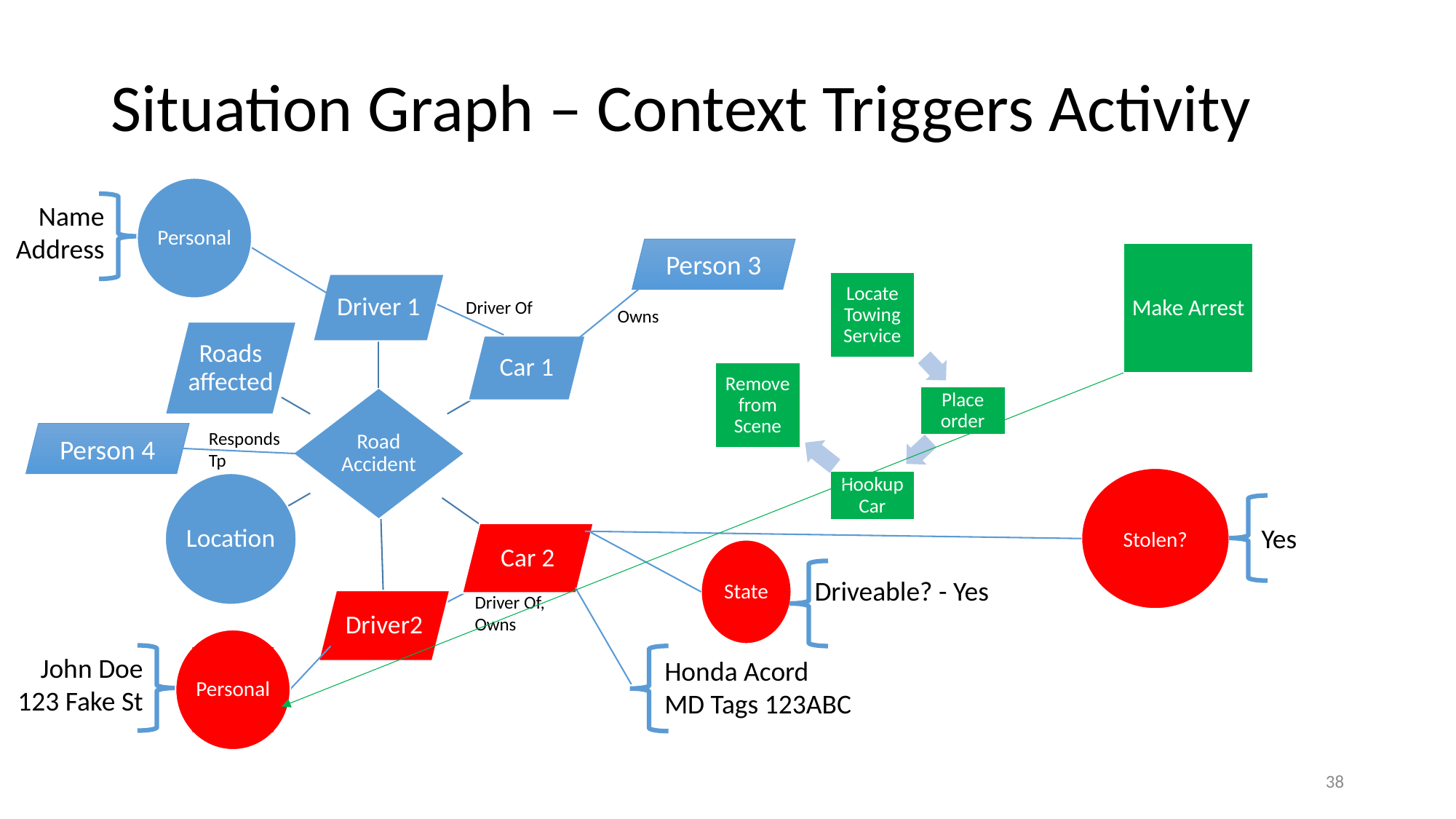

# Situation Graph – Context Triggers Activity

Personal

Name
Address
Road Accident

Driver 1

Car 1

Car 2

Driver2

Location

Roads affected
Person 3

Make Arrest
Locate Towing Service

Place order

Hookup Car

Remove from Scene

Driver Of
Owns
Responds Tp
Person 4
Stolen?

Yes

State

Driveable? - Yes
Driver Of,
Owns

Personal

John Doe
123 Fake St

Honda Acord
MD Tags 123ABC
38